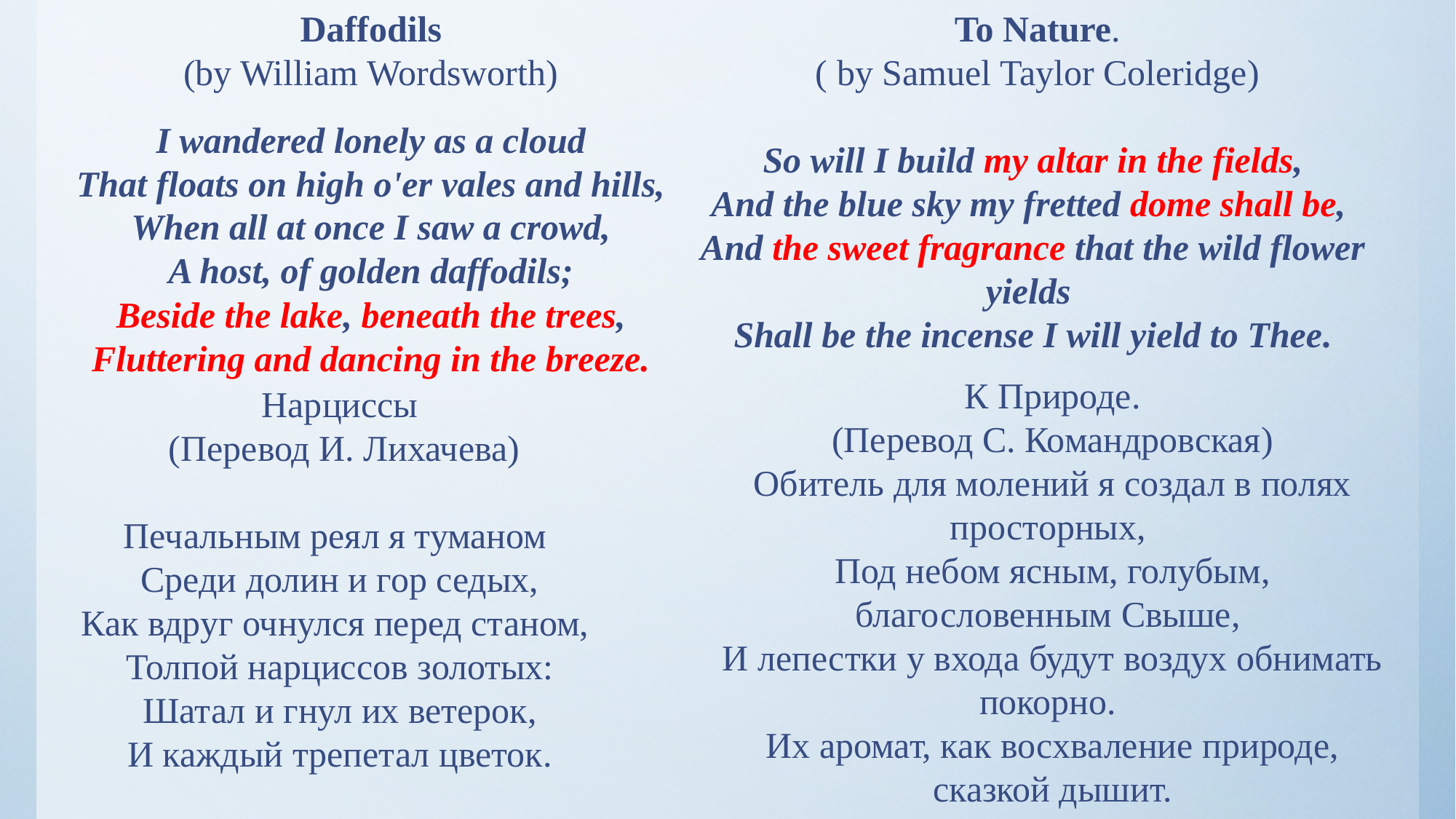

Daffodils
(by William Wordsworth)

I wandered lonely as a cloud
That floats on high o'er vales and hills,
When all at once I saw a crowd,
A host, of golden daffodils;
Beside the lake, beneath the trees,
Fluttering and dancing in the breeze.
 To Nature.
 ( by Samuel Taylor Coleridge)
So will I build my altar in the fields,
And the blue sky my fretted dome shall be, 
And the sweet fragrance that the wild flower yields 
Shall be the incense I will yield to Thee.
К Природе.
(Перевод С. Командровская)
Обитель для молений я создал в полях просторных,
Под небом ясным, голубым, благословенным Свыше,
И лепестки у входа будут воздух обнимать покорно.
Их аромат, как восхваление природе, сказкой дышит.
Нарциссы
(Перевод И. Лихачева)

Печальным реял я туманом
Среди долин и гор седых,
Как вдруг очнулся перед станом,
Толпой нарциссов золотых:
Шатал и гнул их ветерок,
И каждый трепетал цветок.